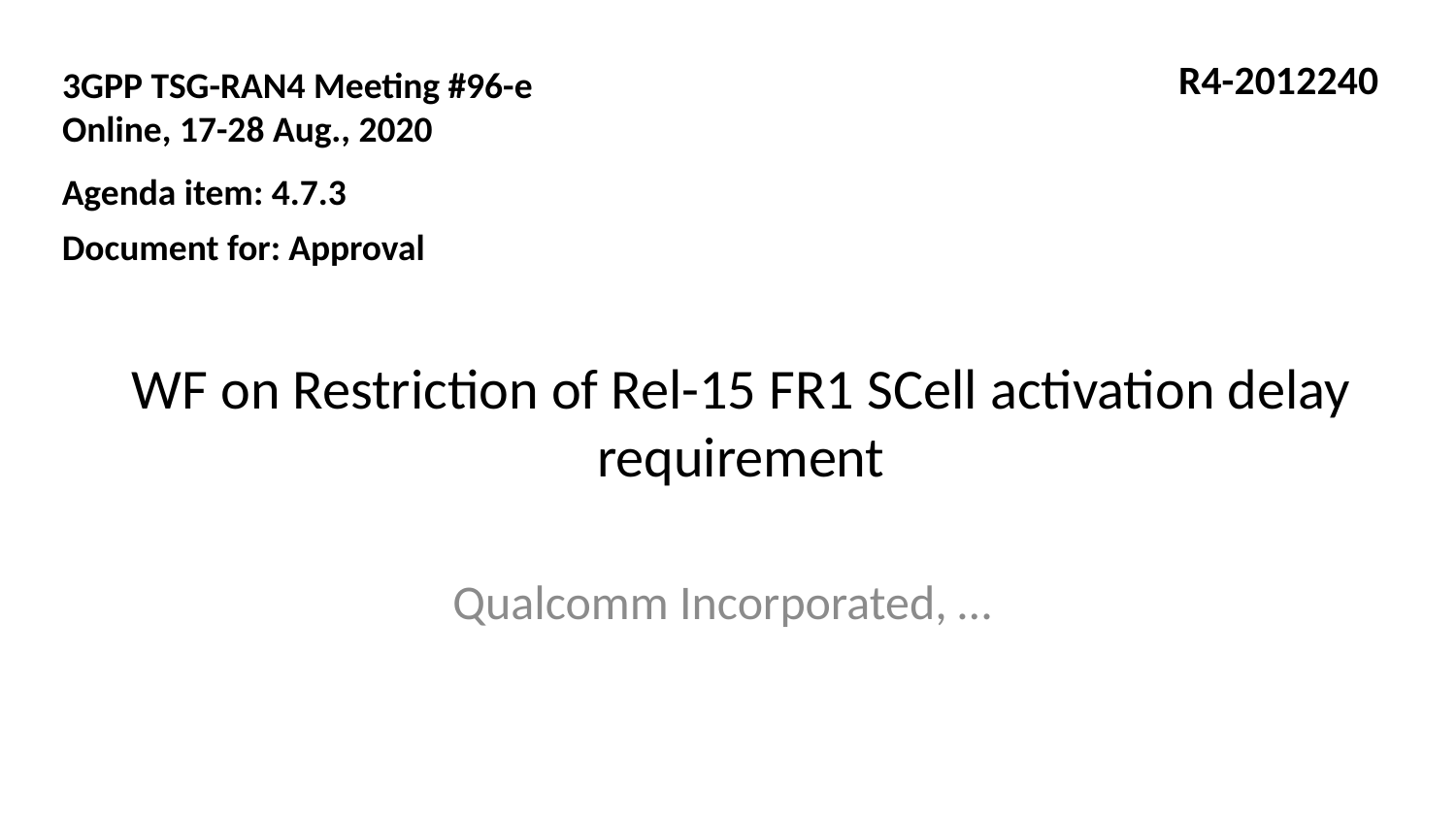

R4-2012240
3GPP TSG-RAN4 Meeting #96-e
Online, 17-28 Aug., 2020
Agenda item: 4.7.3
Document for: Approval
# WF on Restriction of Rel-15 FR1 SCell activation delay requirement
Qualcomm Incorporated, …